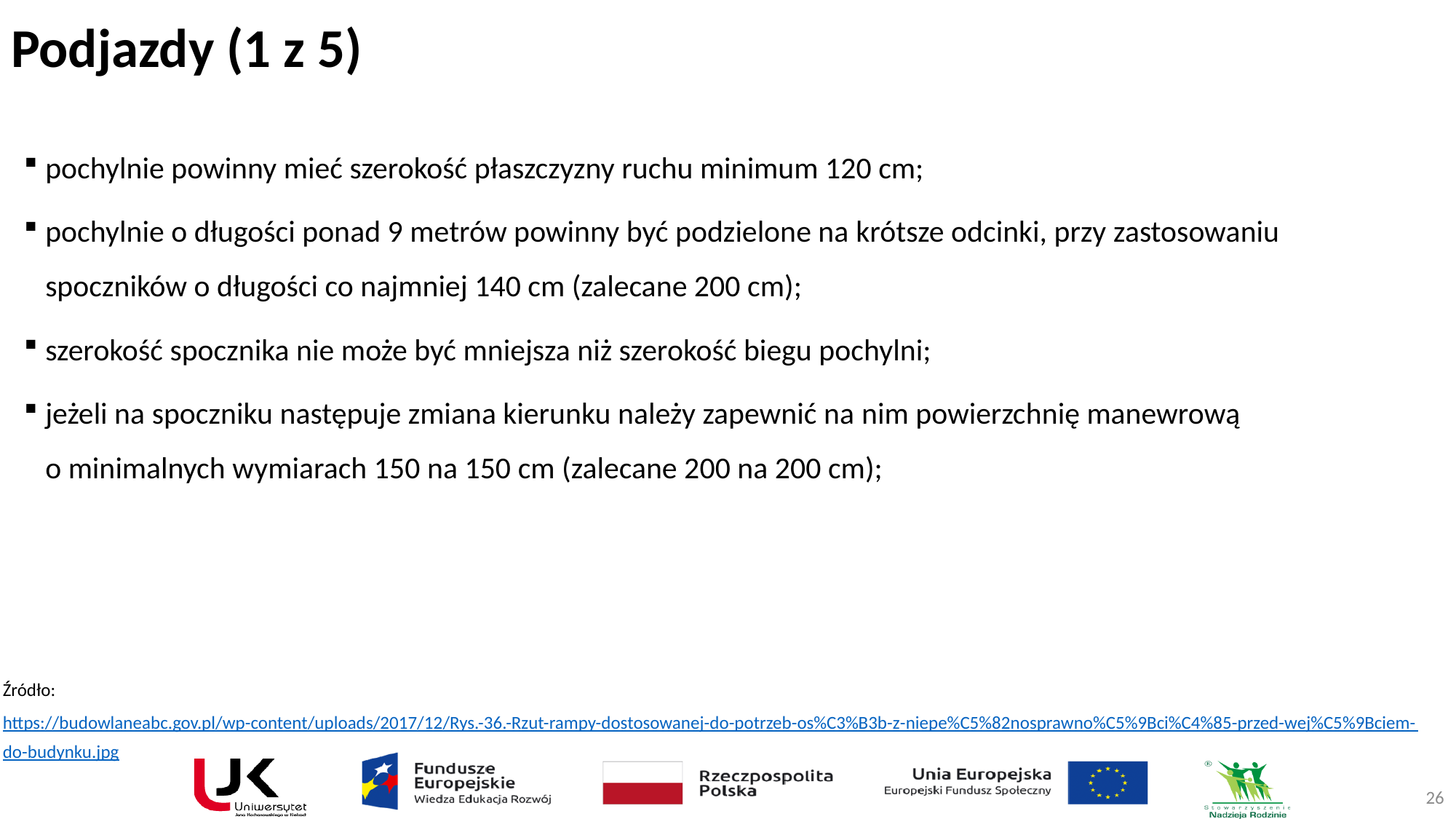

# Podjazdy (1 z 5)
pochylnie powinny mieć szerokość płaszczyzny ruchu minimum 120 cm;
pochylnie o długości ponad 9 metrów powinny być podzielone na krótsze odcinki, przy zastosowaniu spoczników o długości co najmniej 140 cm (zalecane 200 cm);
szerokość spocznika nie może być mniejsza niż szerokość biegu pochylni;
jeżeli na spoczniku następuje zmiana kierunku należy zapewnić na nim powierzchnię manewrową o minimalnych wymiarach 150 na 150 cm (zalecane 200 na 200 cm);
Źródło: https://budowlaneabc.gov.pl/wp-content/uploads/2017/12/Rys.-36.-Rzut-rampy-dostosowanej-do-potrzeb-os%C3%B3b-z-niepe%C5%82nosprawno%C5%9Bci%C4%85-przed-wej%C5%9Bciem-do-budynku.jpg
26